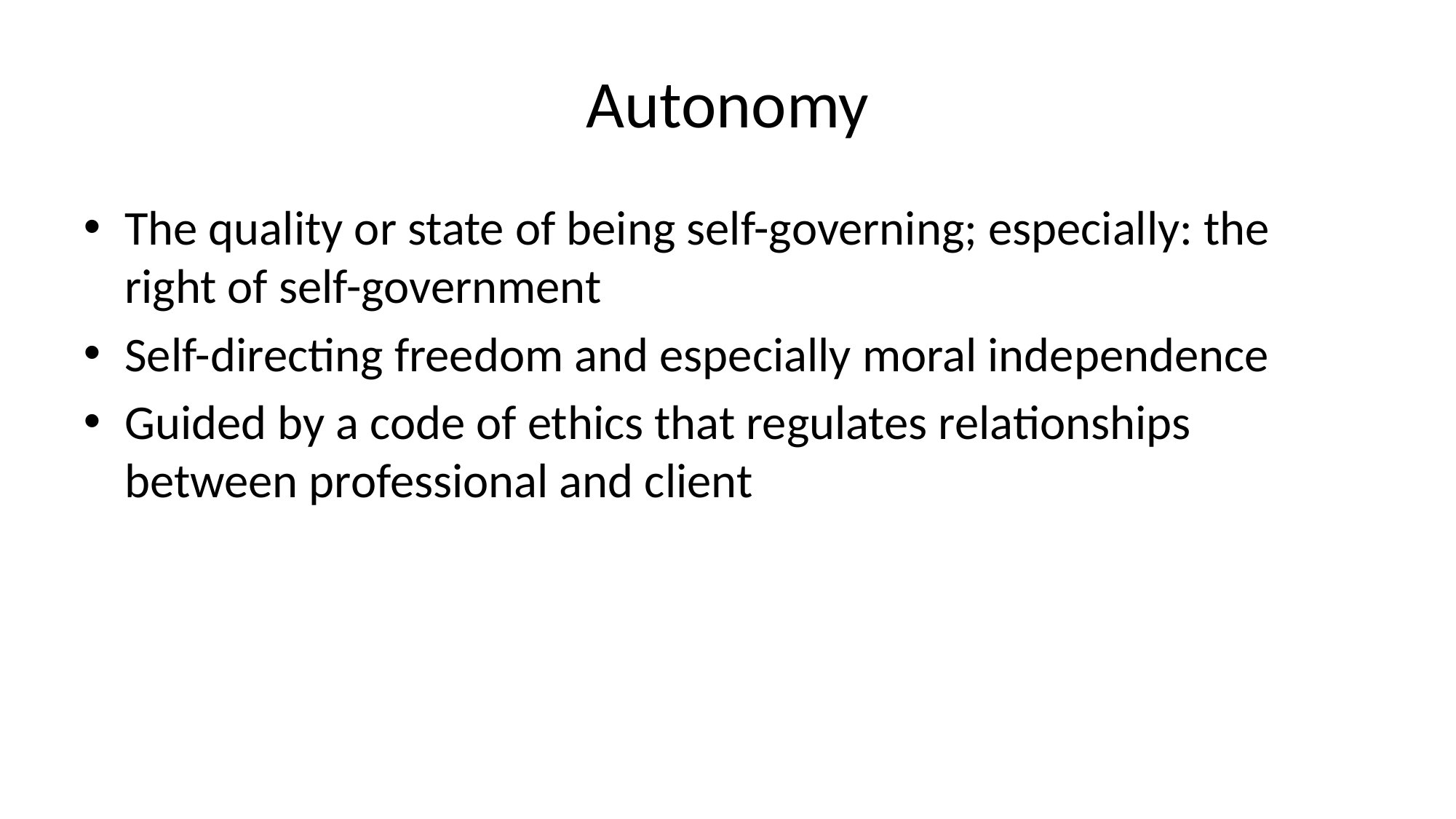

# Autonomy
The quality or state of being self-governing; especially: the right of self-government
Self-directing freedom and especially moral independence
Guided by a code of ethics that regulates relationships between professional and client